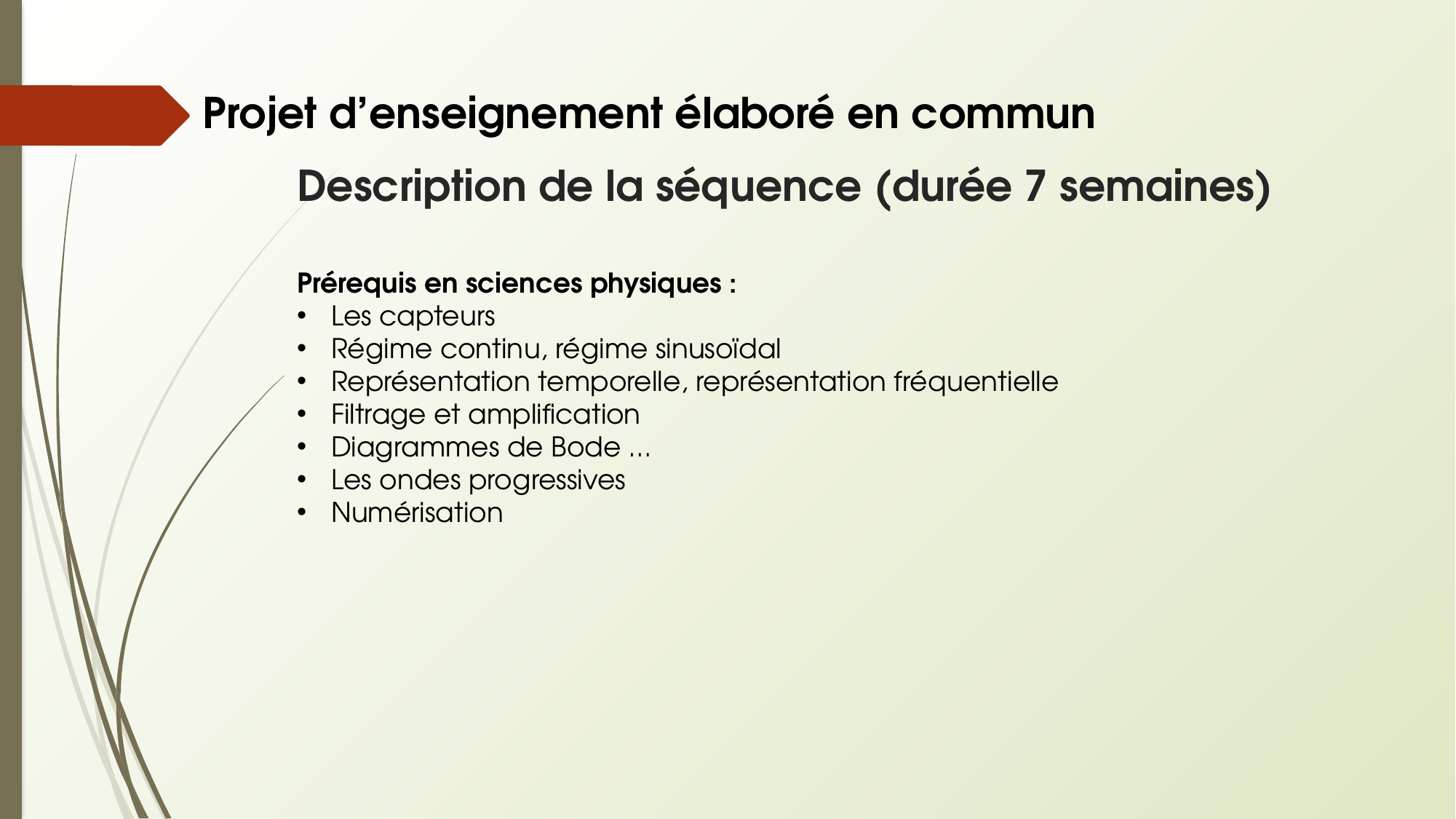

Projet d’enseignement élaboré en commun
# Description de la séquence (durée 7 semaines)
Prérequis en sciences physiques :
Les capteurs
Régime continu, régime sinusoïdal
Représentation temporelle, représentation fréquentielle
Filtrage et amplification
Diagrammes de Bode …
Les ondes progressives
Numérisation